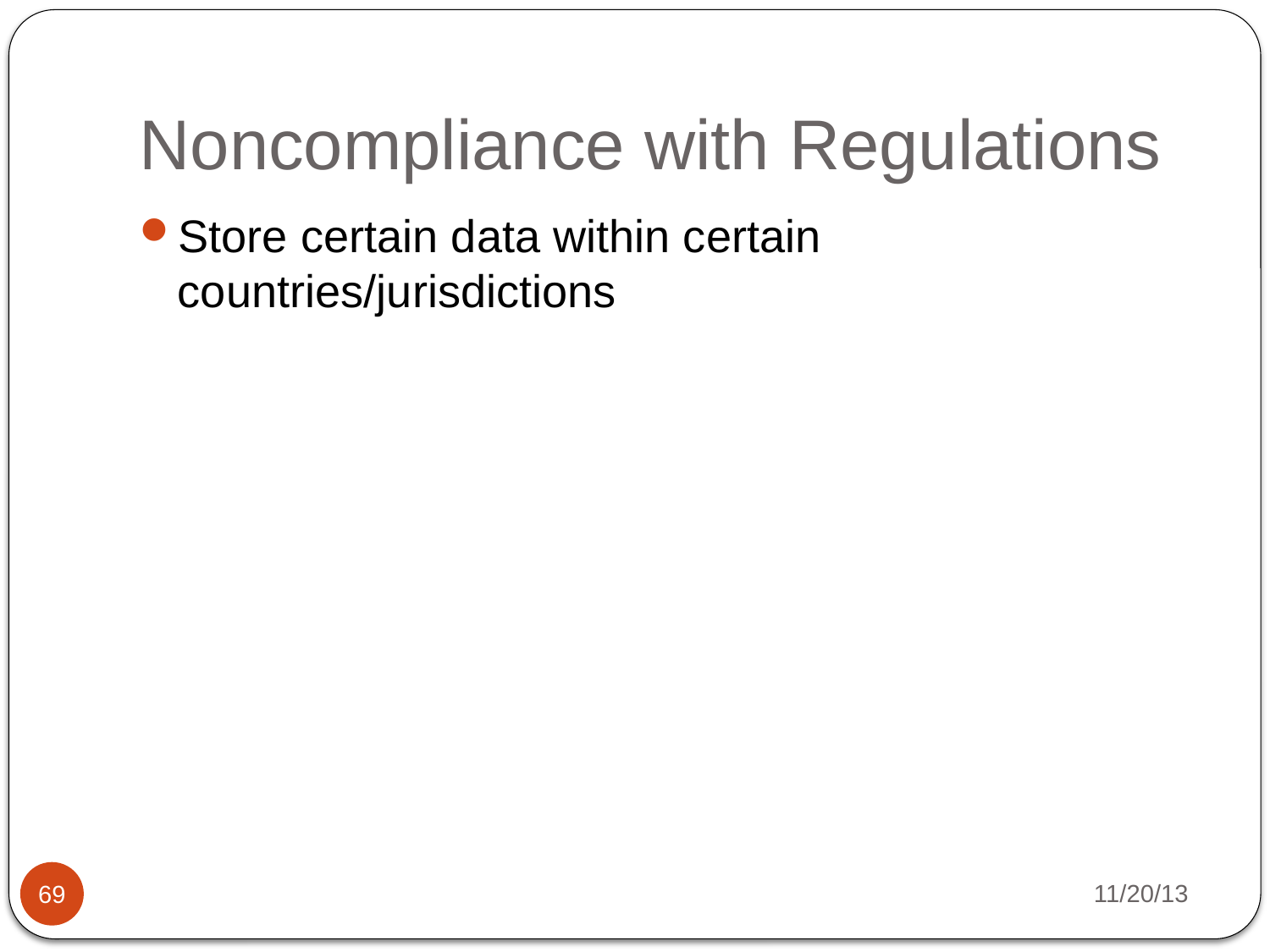

# Noncompliance with Regulations
Store certain data within certain countries/jurisdictions
11/20/13
69